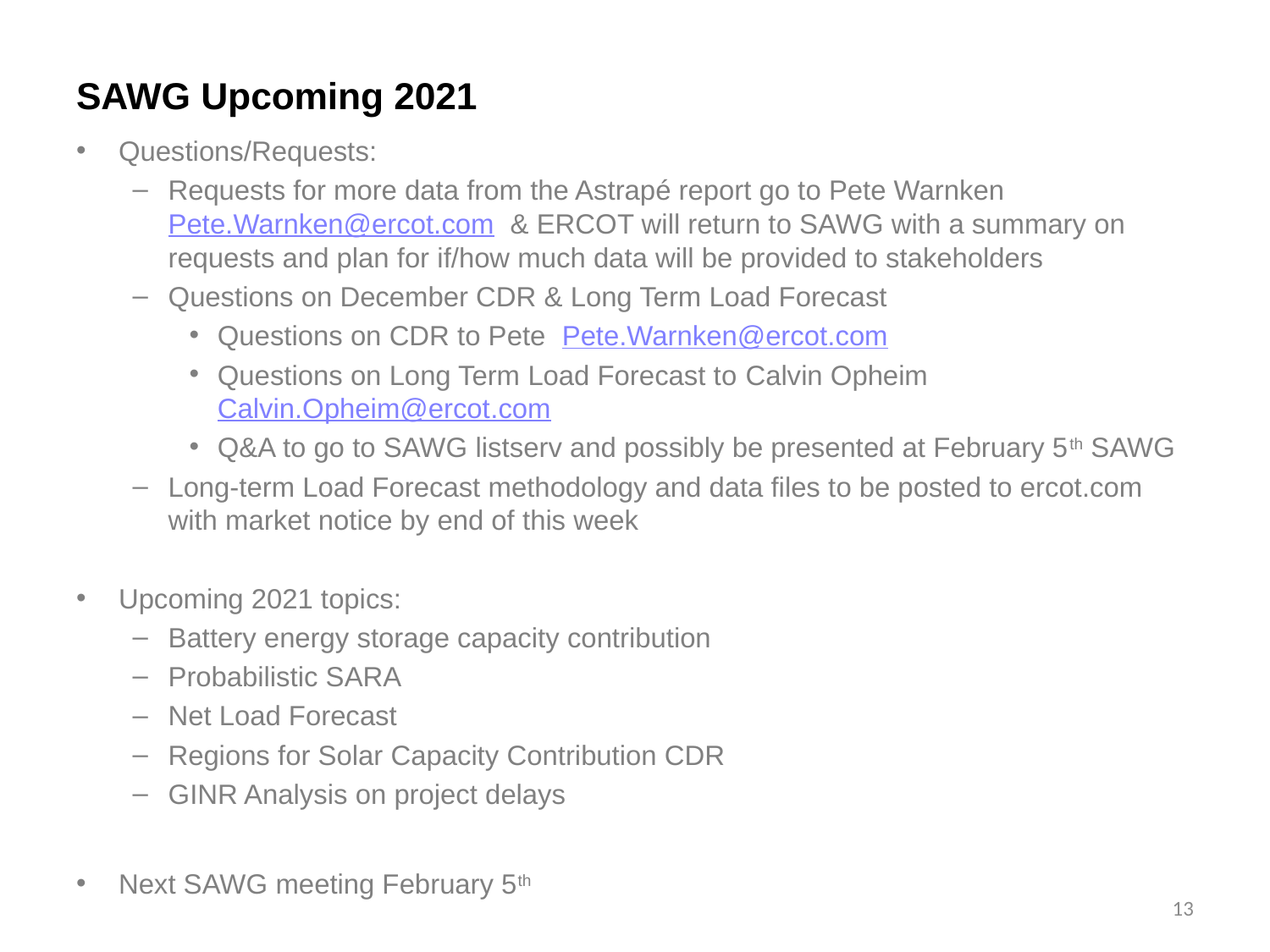

# SAWG Upcoming 2021
Questions/Requests:
Requests for more data from the Astrapé report go to Pete Warnken Pete.Warnken@ercot.com  & ERCOT will return to SAWG with a summary on requests and plan for if/how much data will be provided to stakeholders
Questions on December CDR & Long Term Load Forecast
Questions on CDR to Pete  Pete.Warnken@ercot.com
Questions on Long Term Load Forecast to Calvin Opheim Calvin.Opheim@ercot.com
Q&A to go to SAWG listserv and possibly be presented at February 5th SAWG
Long-term Load Forecast methodology and data files to be posted to ercot.com with market notice by end of this week

Upcoming 2021 topics:
Battery energy storage capacity contribution
Probabilistic SARA
Net Load Forecast
Regions for Solar Capacity Contribution CDR
GINR Analysis on project delays

Next SAWG meeting February 5th

13